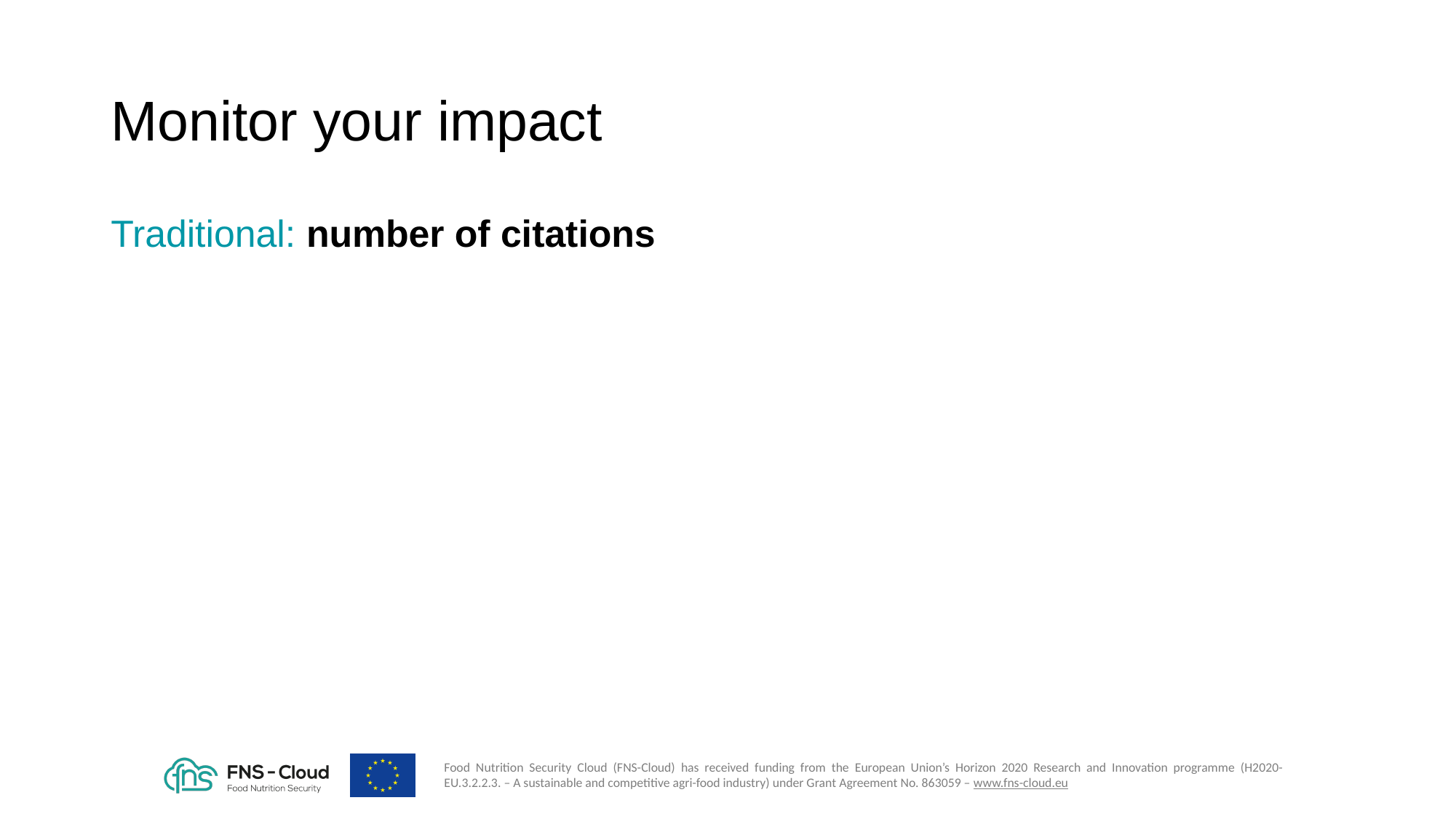

# Monitor your impact
Traditional: number of citations